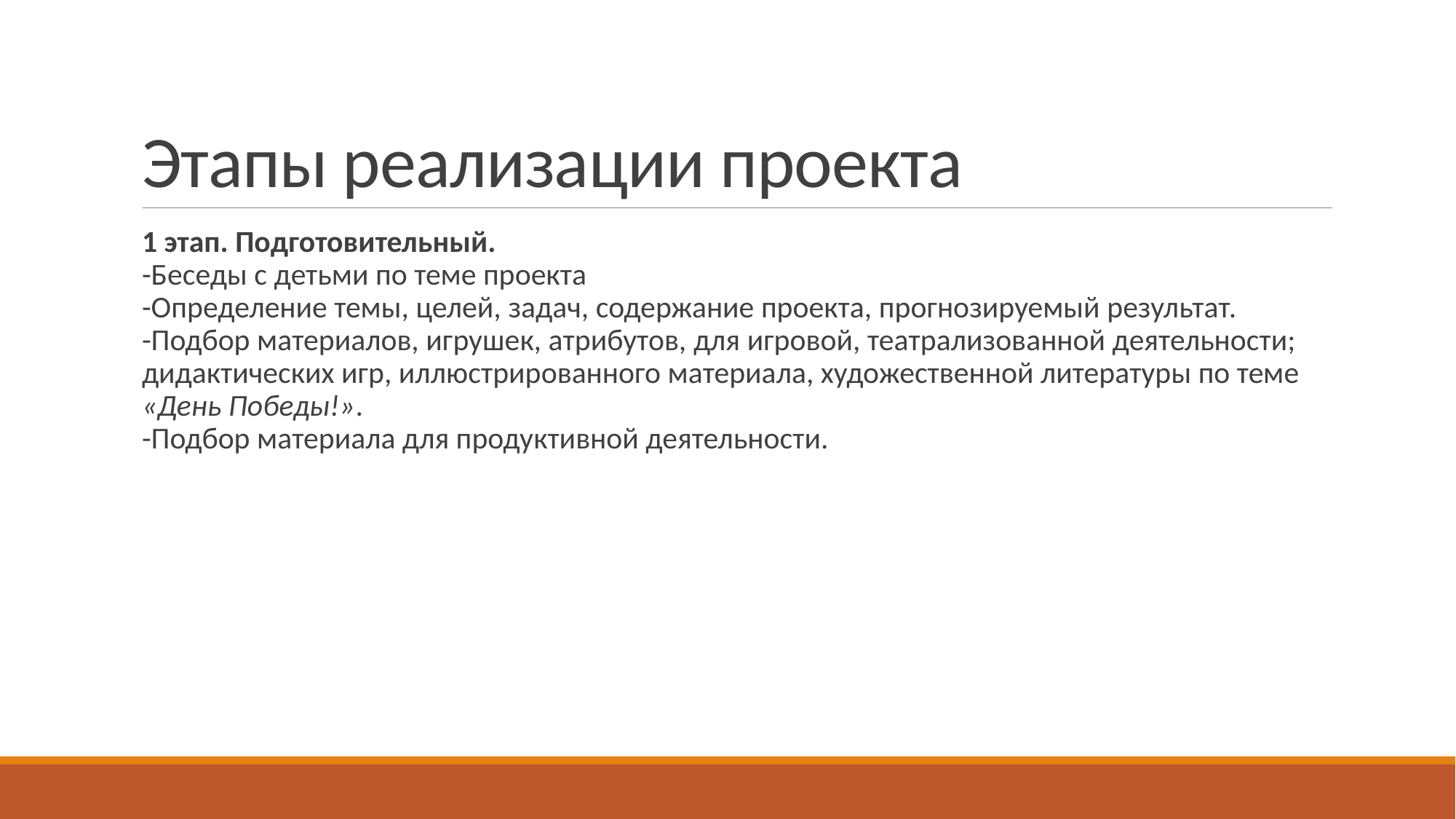

# Этапы реализации проекта
1 этап. Подготовительный.
-Беседы с детьми по теме проекта
-Определение темы, целей, задач, содержание проекта, прогнозируемый результат.
-Подбор материалов, игрушек, атрибутов, для игровой, театрализованной деятельности; дидактических игр, иллюстрированного материала, художественной литературы по теме «День Победы!».
-Подбор материала для продуктивной деятельности.